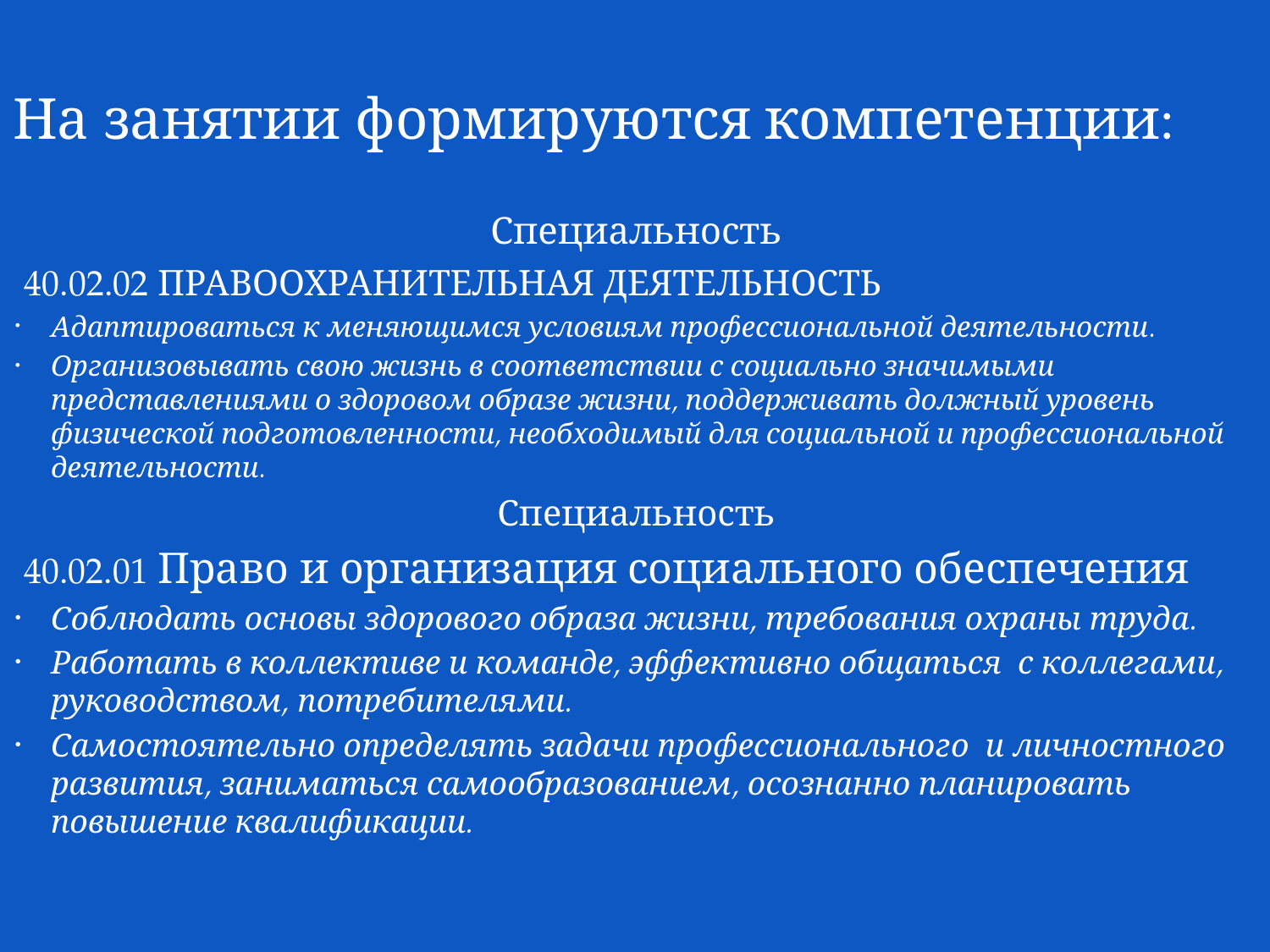

# На занятии формируются компетенции:

Специальность
 40.02.02 ПРАВООХРАНИТЕЛЬНАЯ ДЕЯТЕЛЬНОСТЬ
Адаптироваться к меняющимся условиям профессиональной деятельности.
Организовывать свою жизнь в соответствии с социально значимыми представлениями о здоровом образе жизни, поддерживать должный уровень физической подготовленности, необходимый для социальной и профессиональной деятельности.
Специальность
 40.02.01 Право и организация социального обеспечения
Соблюдать основы здорового образа жизни, требования охраны труда.
Работать в коллективе и команде, эффективно общаться  с коллегами, руководством, потребителями.
Самостоятельно определять задачи профессионального  и личностного развития, заниматься самообразованием, осознанно планировать повышение квалификации.